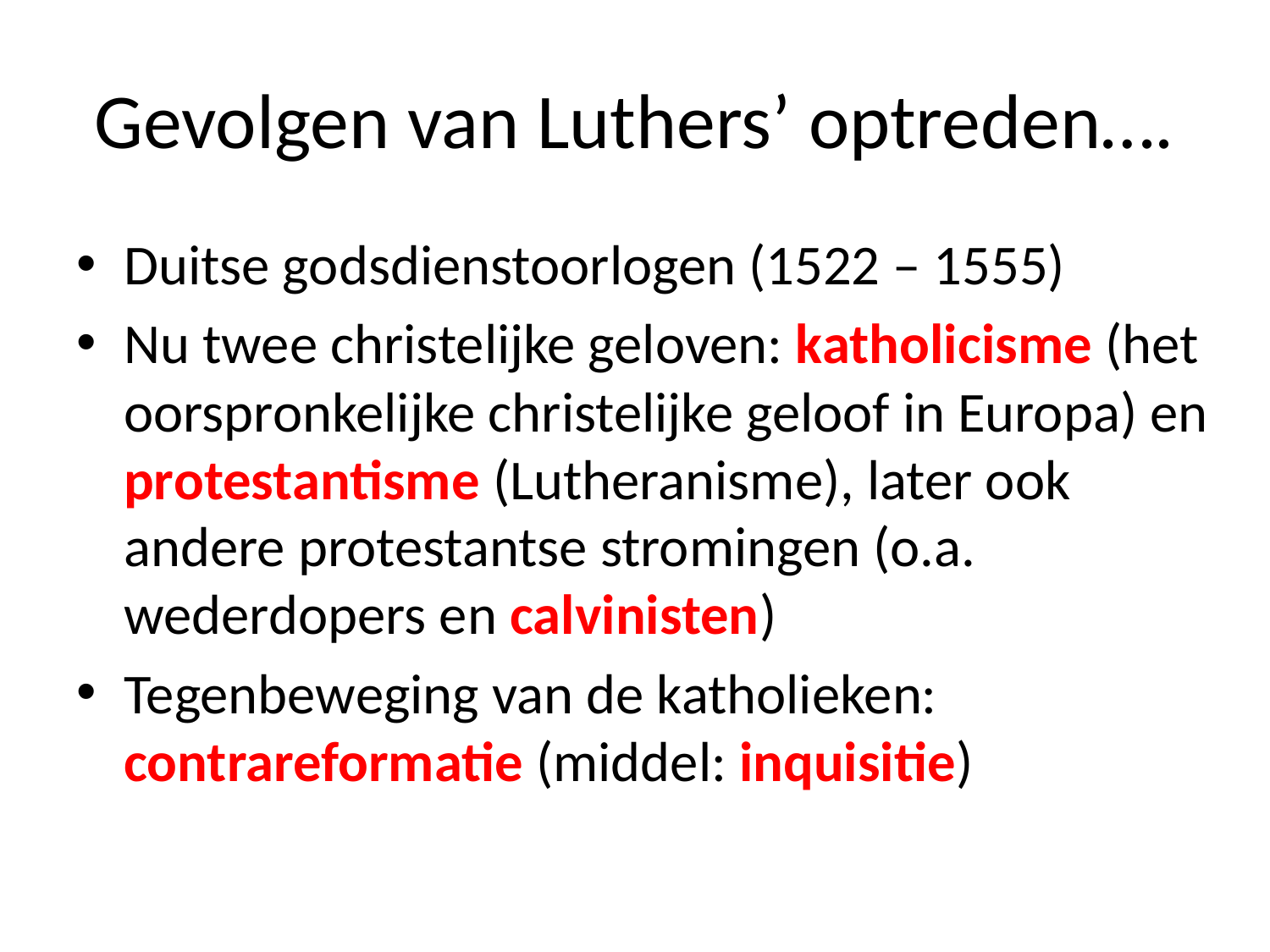

# Gevolgen van Luthers’ optreden….
Duitse godsdienstoorlogen (1522 – 1555)
Nu twee christelijke geloven: katholicisme (het oorspronkelijke christelijke geloof in Europa) en protestantisme (Lutheranisme), later ook andere protestantse stromingen (o.a. wederdopers en calvinisten)
Tegenbeweging van de katholieken: contrareformatie (middel: inquisitie)